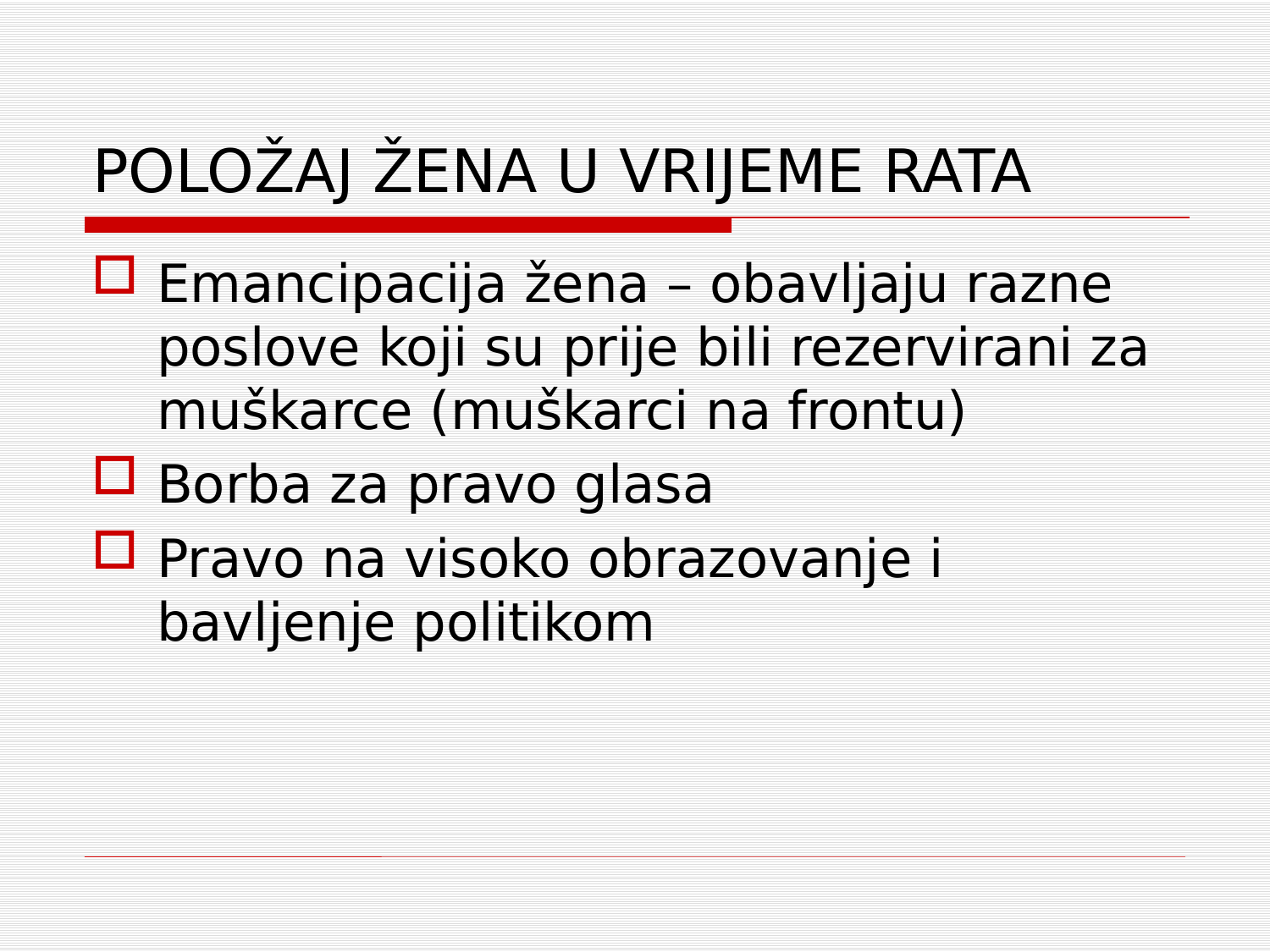

# POLOŽAJ ŽENA U VRIJEME RATA
Emancipacija žena – obavljaju razne poslove koji su prije bili rezervirani za muškarce (muškarci na frontu)
Borba za pravo glasa
Pravo na visoko obrazovanje i bavljenje politikom